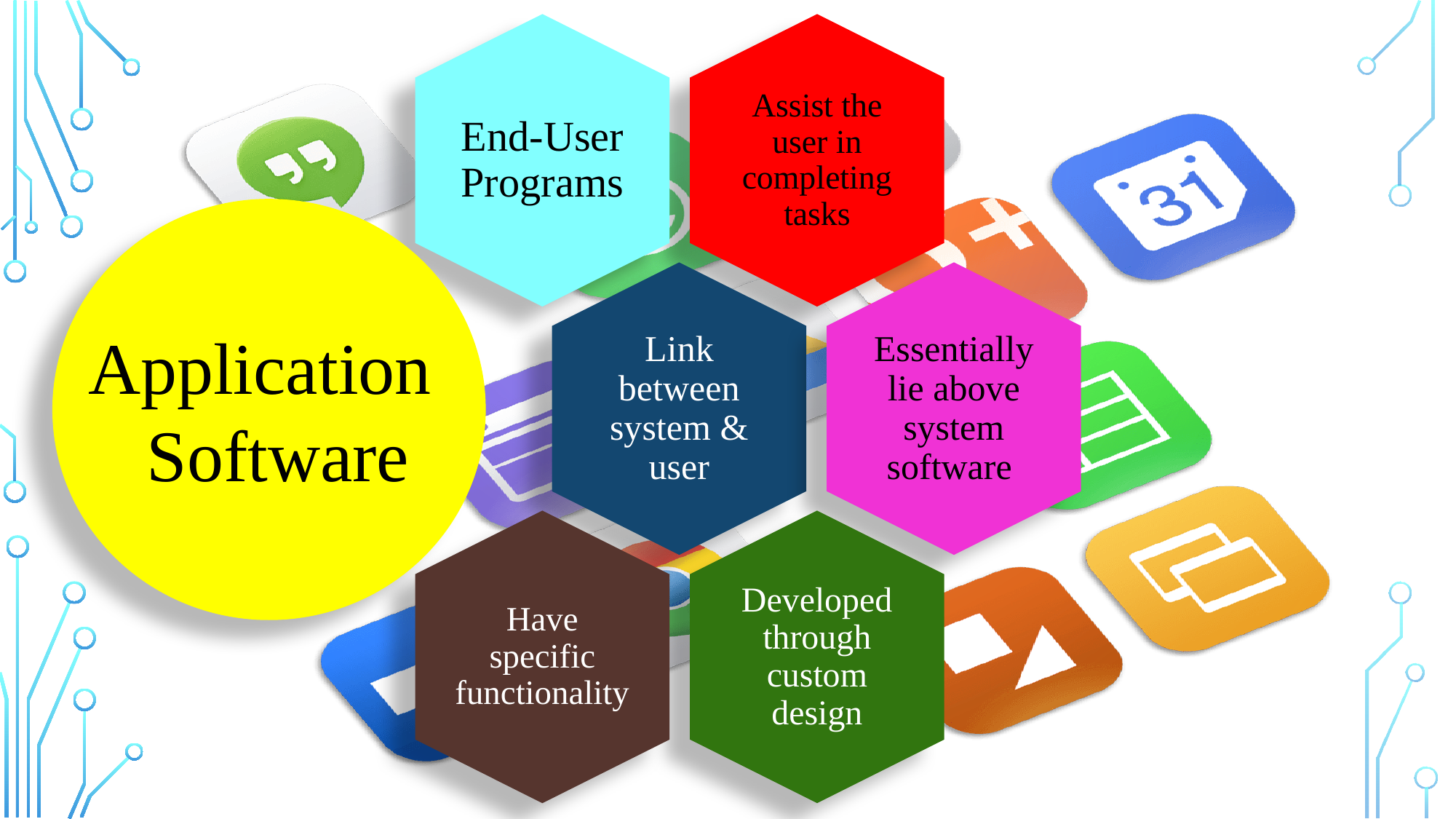

Assist the user in completing tasks

End-User Programs
Link between system & user
Essentially lie above system software
Developed through custom design

Have specific functionality

Application   Software